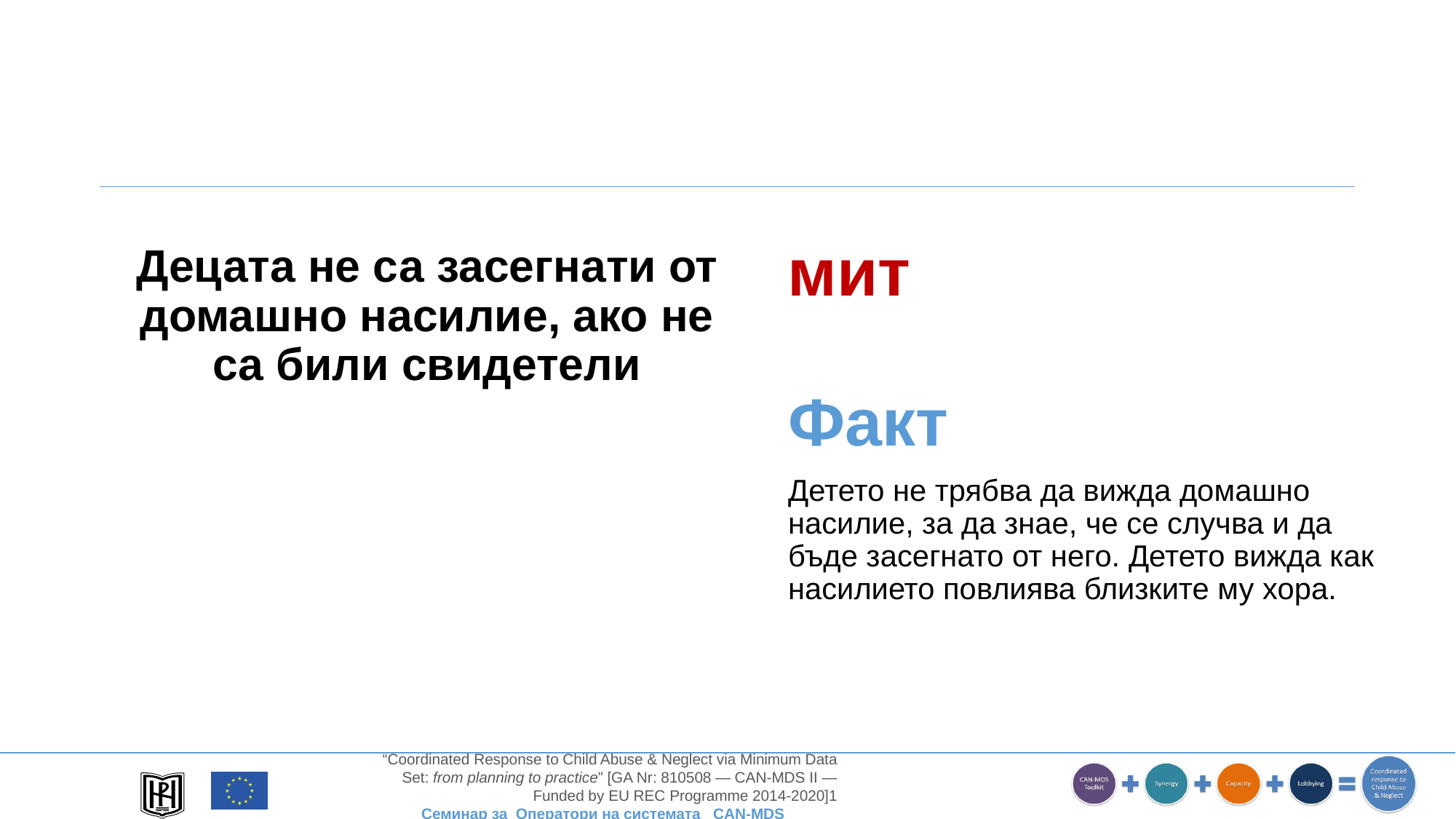

мит
Децата не са засегнати от домашно насилие, ако не са били свидетели
Факт
Детето не трябва да вижда домашно насилие, за да знае, че се случва и да бъде засегнато от него. Детето вижда как насилието повлиява близките му хора.